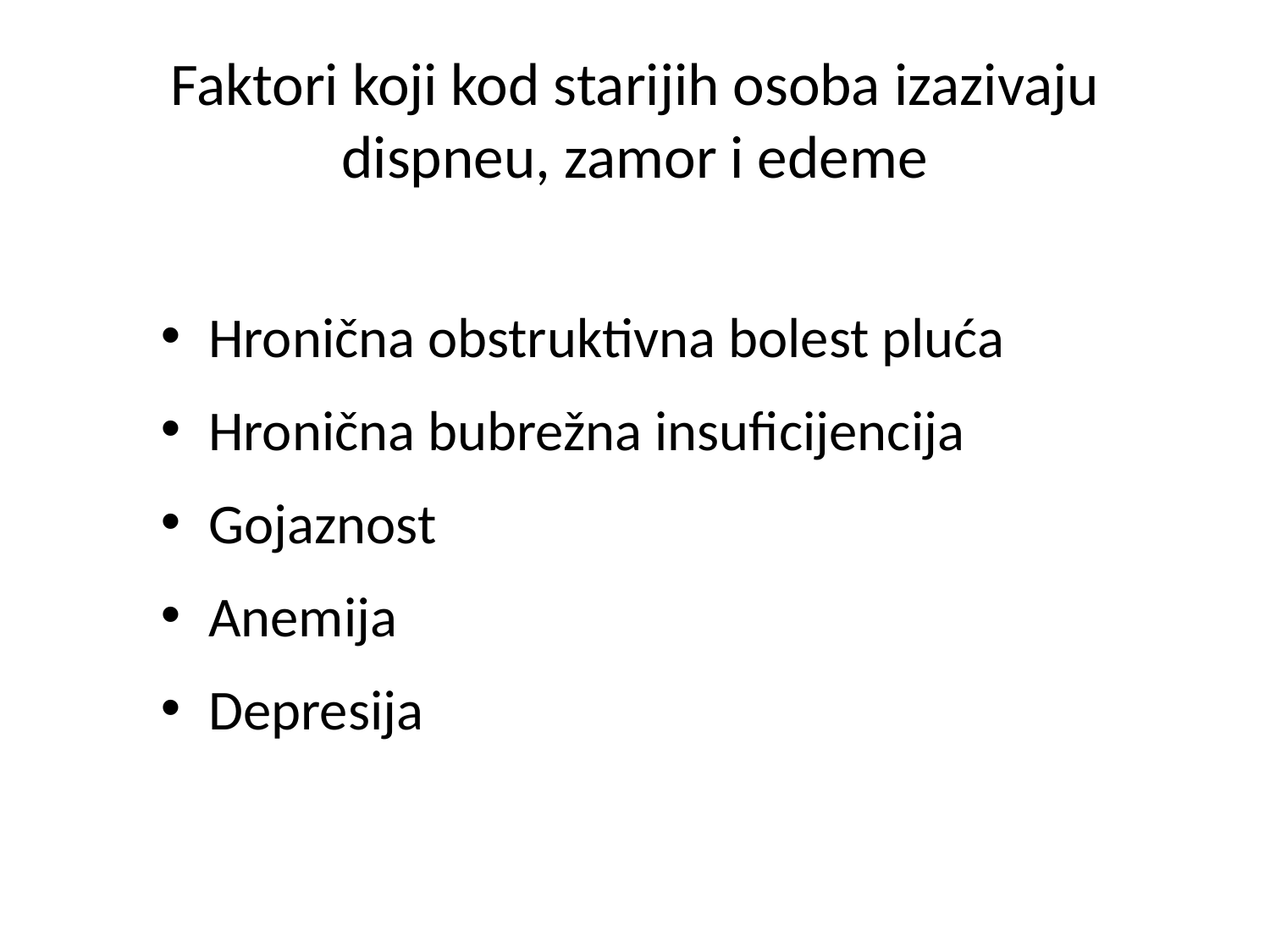

# Faktori koji kod starijih osoba izazivaju dispneu, zamor i edeme
Hronična obstruktivna bolest pluća
Hronična bubrežna insuficijencija
Gojaznost
Anemija
Depresija